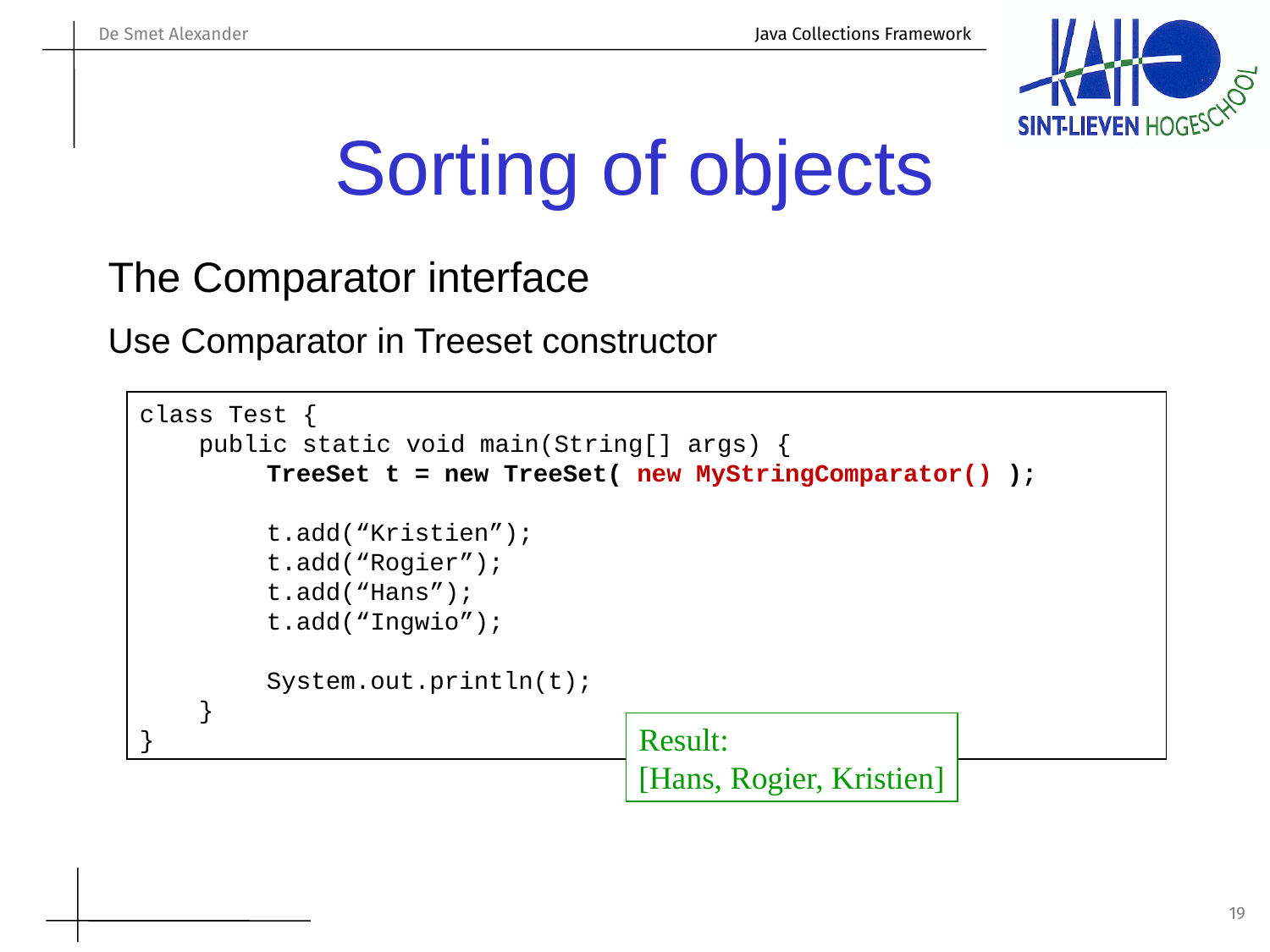

# Sorting of objects
The Comparator interface
Use Comparator in Treeset constructor

class Test {
    public static void main(String[] args) {
	TreeSet t = new TreeSet( new MyStringComparator() );

	t.add(“Kristien”);
	t.add(“Rogier”);
	t.add(“Hans”);
	t.add(“Ingwio”);

	System.out.println(t);
    }
}
Result:
[Hans, Rogier, Kristien]